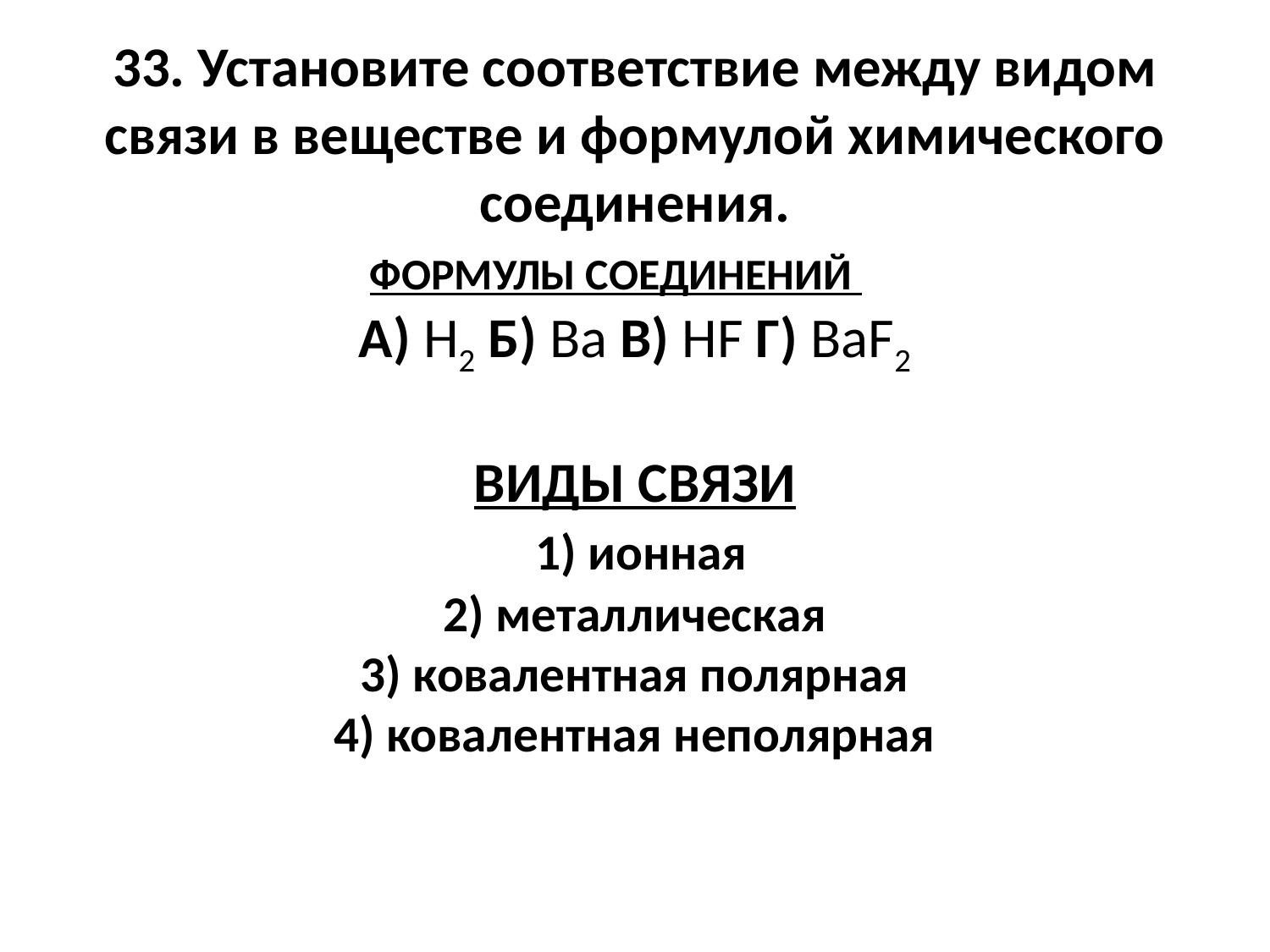

# 33. Установите соответствие между видом связи в веществе и формулой химического соединения. ФОРМУЛЫ СОЕДИНЕНИЙ     А) H2 Б) Ba В) HF Г) BaF2 ВИДЫ СВЯЗИ  1) ионная 2) металлическая 3) ковалентная полярная 4) ковалентная неполярная